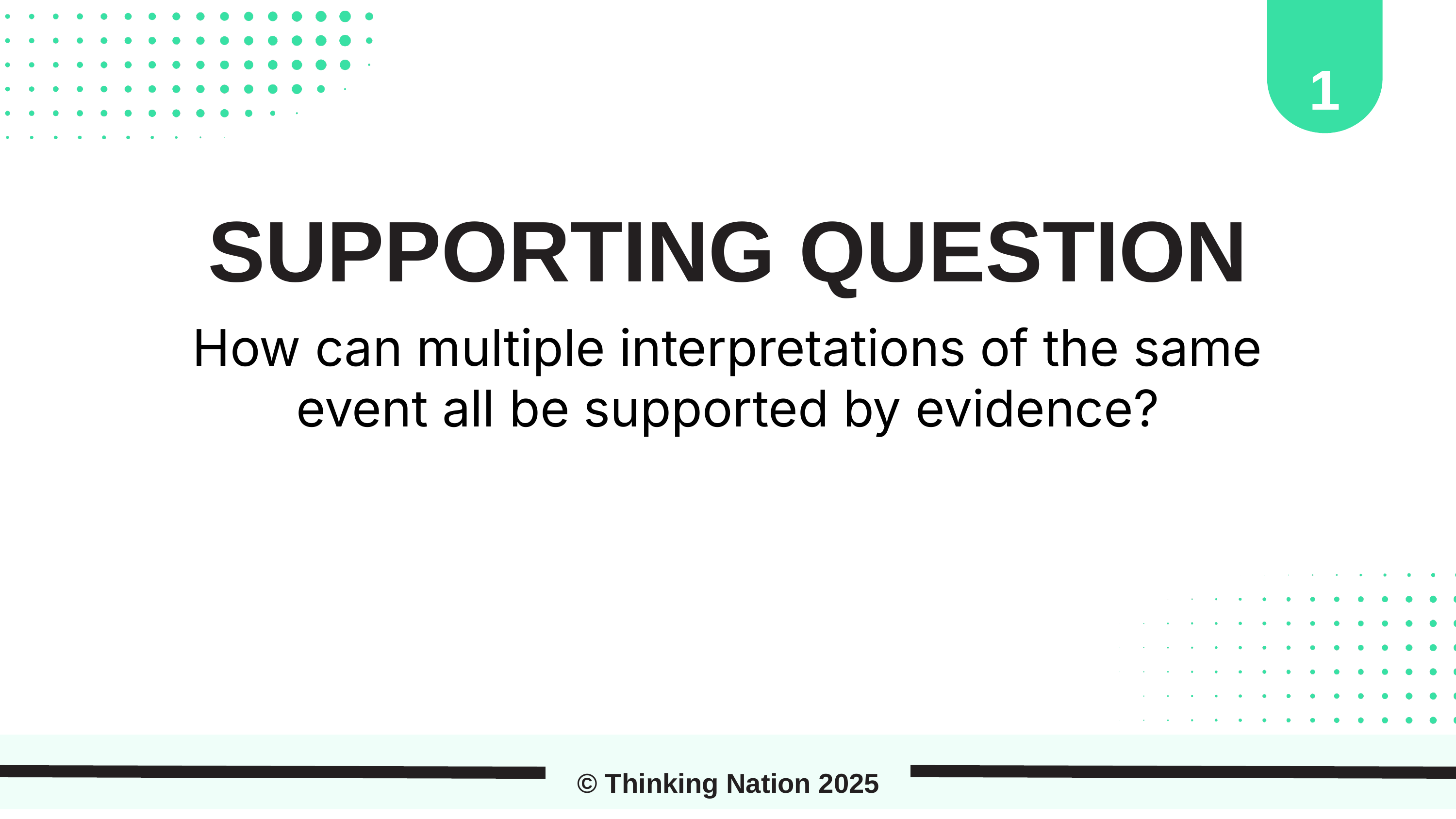

1
SUPPORTING QUESTION
How can multiple interpretations of the same event all be supported by evidence?

© Thinking Nation 2025